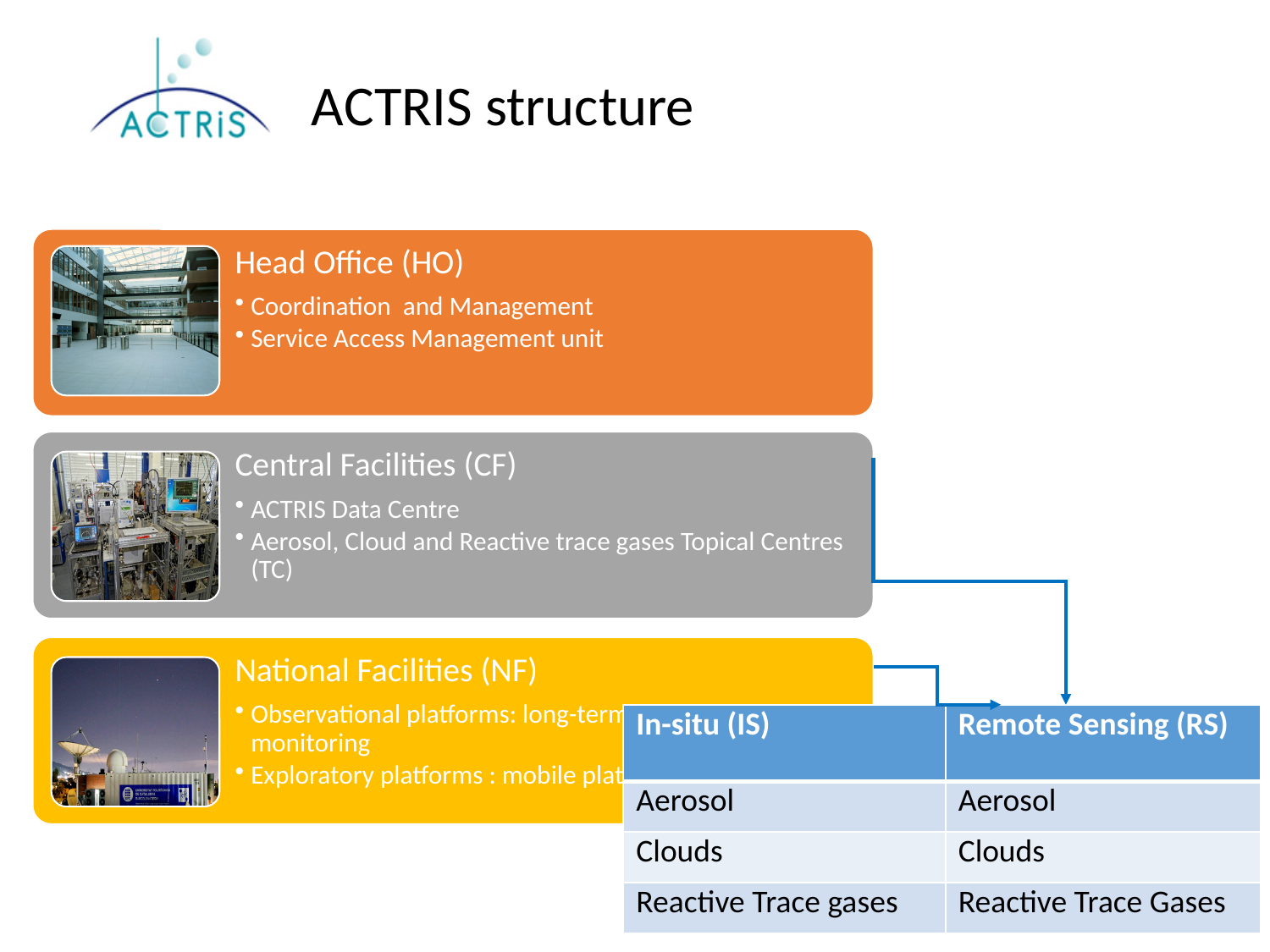

ACTRIS structure
Head Office (HO)
Coordination  and Management
Service Access Management unit
Central Facilities (CF)
ACTRIS Data Centre
Aerosol, Cloud and Reactive trace gases Topical Centres (TC)
National Facilities (NF)
Observational platforms: long-term continuous monitoring
Exploratory platforms : mobile platforms, laboratories
| In-situ (IS) | Remote Sensing (RS) |
| --- | --- |
| Aerosol | Aerosol |
| Clouds | Clouds |
| Reactive Trace gases | Reactive Trace Gases |